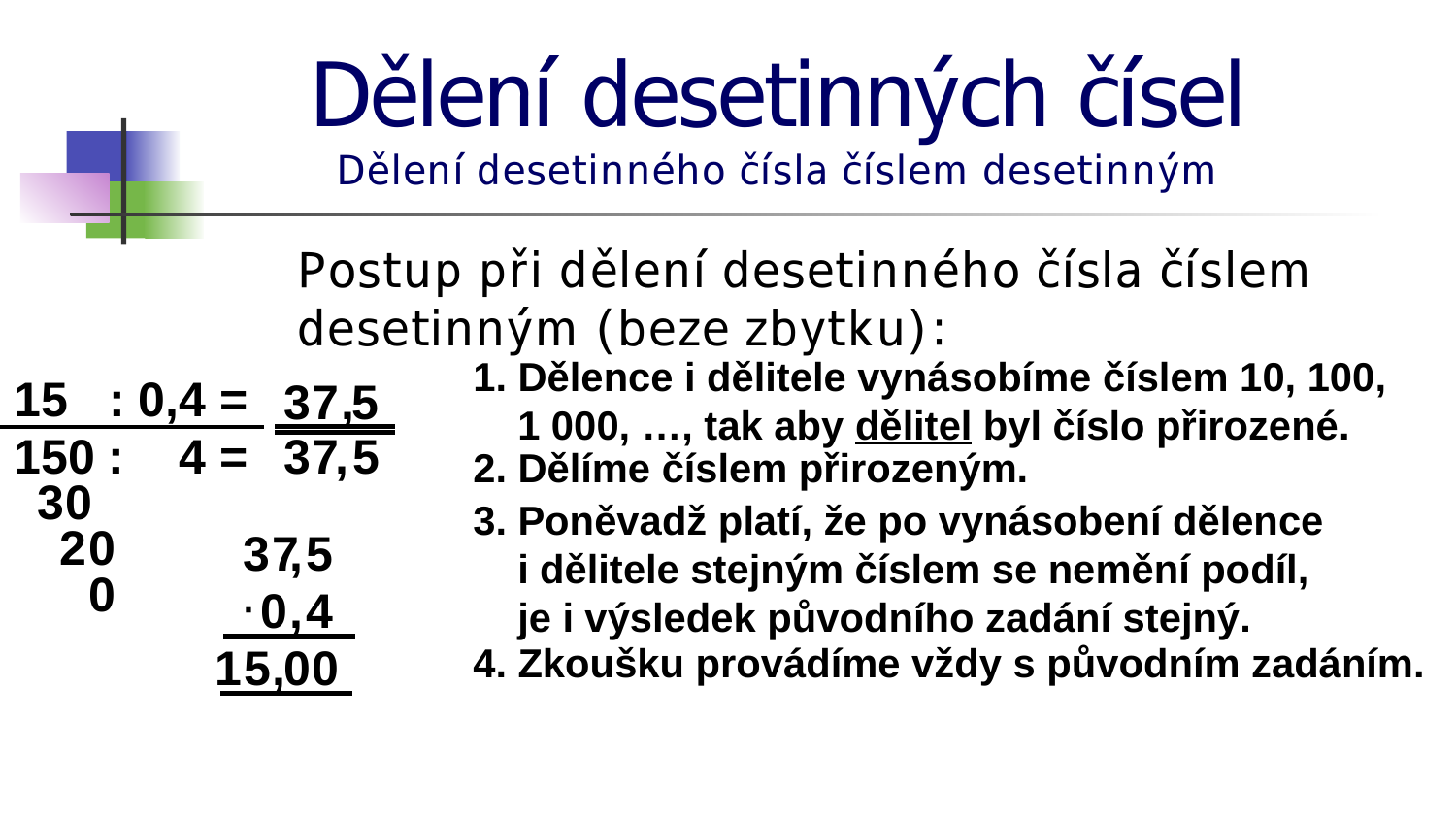

# Dělení desetinných čísel Dělení desetinného čísla číslem desetinným
Postup při dělení desetinného čísla číslem desetinným (beze zbytku):
1. Dělence i dělitele vynásobíme číslem 10, 100,
    1 000, …, tak aby dělitel byl číslo přirozené.
15   : 0,4 =
3
7
,
5
150 :    4 =
3
7
,
5
2. Dělíme číslem přirozeným.
3
0
3. Poněvadž platí, že po vynásobení dělence
    i dělitele stejným číslem se nemění podíl,
    je i výsledek původního zadání stejný.
2
0
3
7
,
5
0
0
,
4
·
1
5
,
0
0
4. Zkoušku provádíme vždy s původním zadáním.